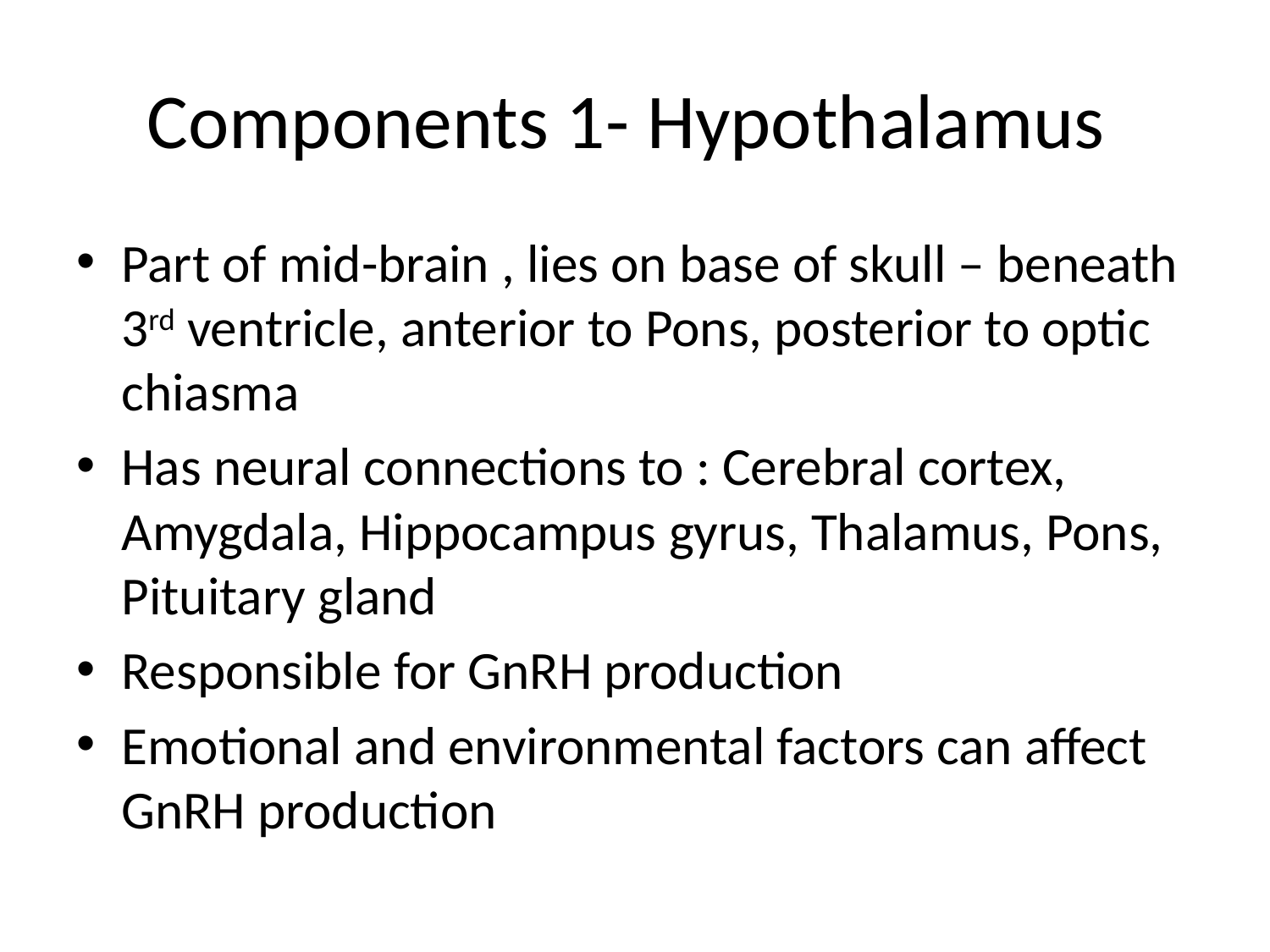

# Components 1- Hypothalamus
Part of mid-brain , lies on base of skull – beneath 3rd ventricle, anterior to Pons, posterior to optic chiasma
Has neural connections to : Cerebral cortex, Amygdala, Hippocampus gyrus, Thalamus, Pons, Pituitary gland
Responsible for GnRH production
Emotional and environmental factors can affect GnRH production